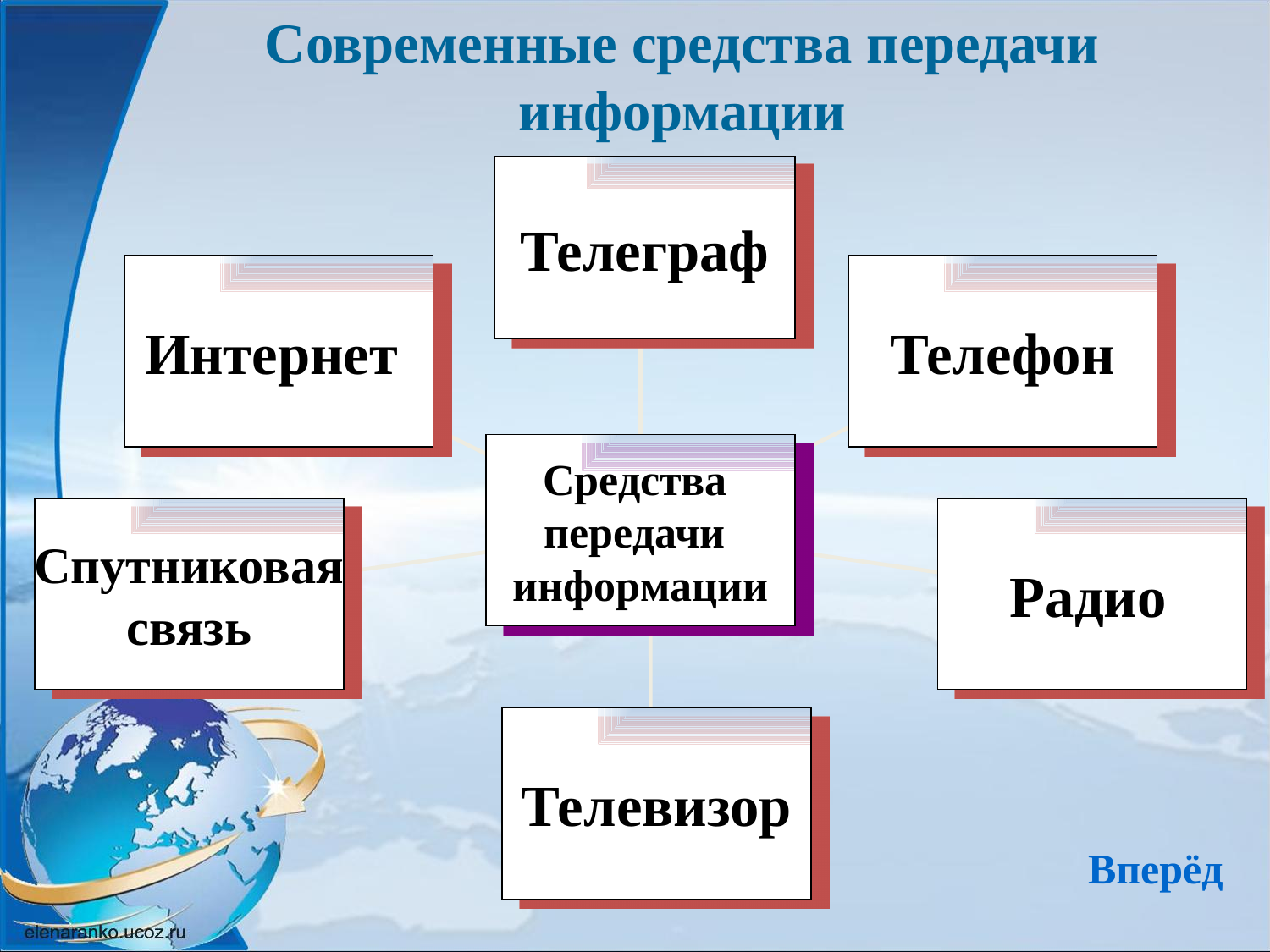

# Современные средства передачи информации
Телеграф
Интернет
Телефон

Средства
передачи
информации
Спутниковая
связь
Радио

Телевизор
Вперёд